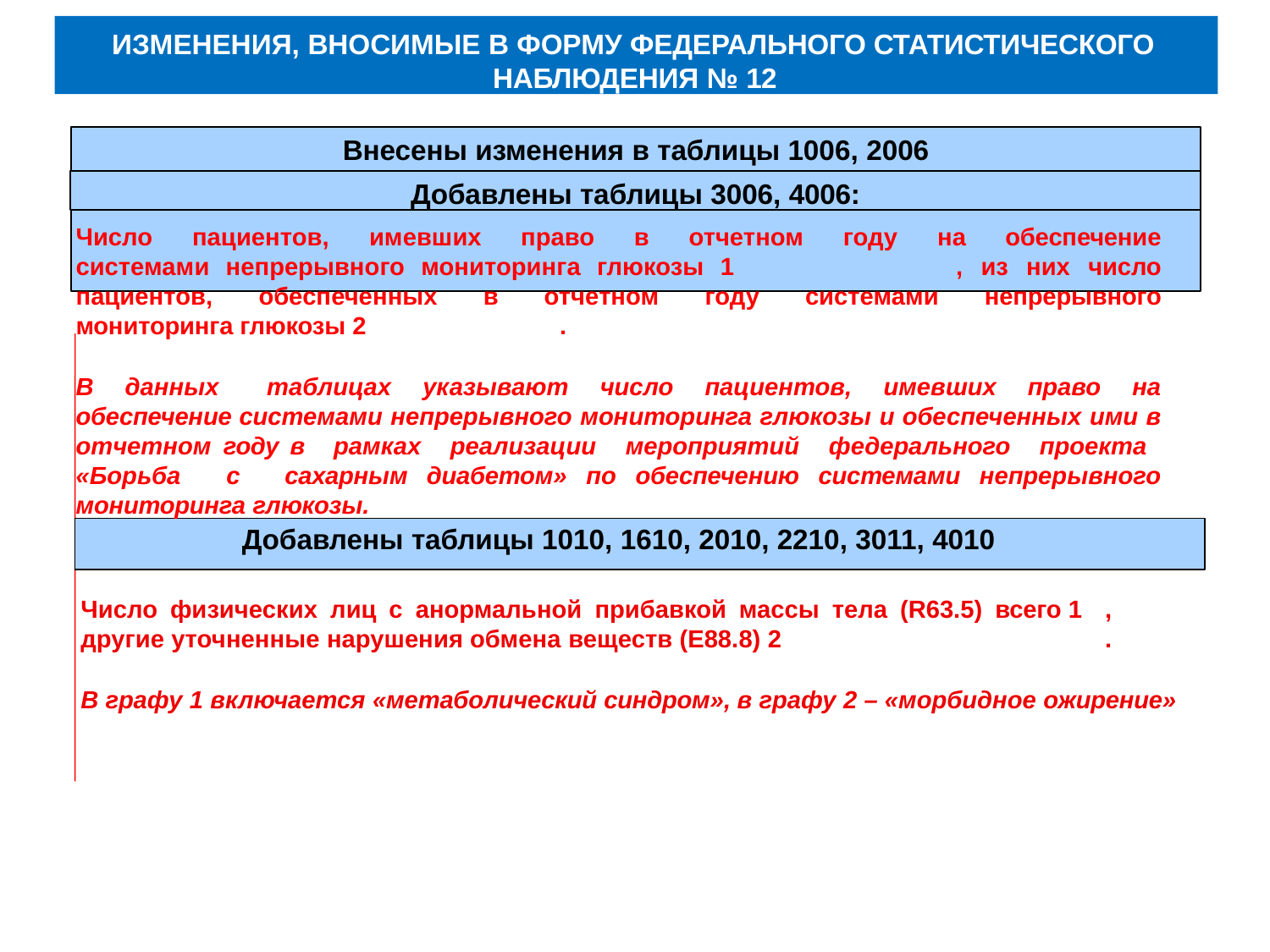

ИЗМЕНЕНИЯ, ВНОСИМЫЕ В ФОРМУ ФЕДЕРАЛЬНОГО СТАТИСТИЧЕСКОГО НАБЛЮДЕНИЯ № 12
# Внесены изменения в таблицы 1006, 2006
Добавлены таблицы 3006, 4006:
Число  пациентов,  имевших  право  в  отчетном  году  на  обеспечение системами непрерывного мониторинга глюкозы 1	,  из  них  число пациентов,  обеспеченных  в  отчетном  году  системами  непрерывного мониторинга глюкозы 2 	.

В данных  таблицах указывают число пациентов, имевших право на обеспечение системами непрерывного мониторинга глюкозы и обеспеченных ими в отчетном году в  рамках  реализации  мероприятий  федерального  проекта  «Борьба  с  сахарным диабетом» по обеспечению системами непрерывного мониторинга глюкозы.
Добавлены таблицы 1010, 1610, 2010, 2210, 3011, 4010

Число физических лиц с анормальной прибавкой массы тела (R63.5) всего 1	, другие уточненные нарушения обмена веществ (Е88.8) 2 	.

В графу 1 включается «метаболический синдром», в графу 2 – «морбидное ожирение»